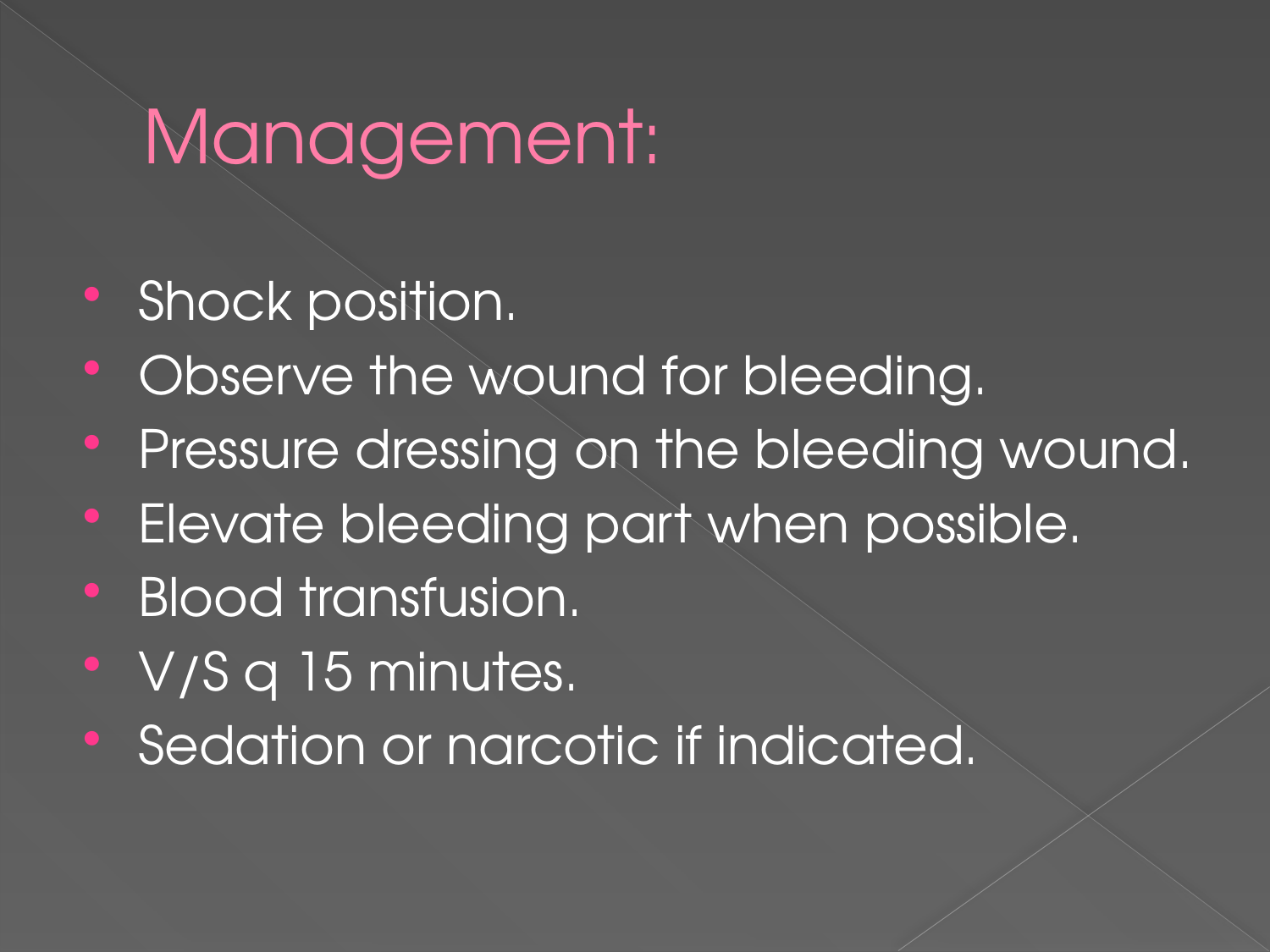

# Management:
Shock position.
Observe the wound for bleeding.
Pressure dressing on the bleeding wound.
Elevate bleeding part when possible.
Blood transfusion.
V/S q 15 minutes.
Sedation or narcotic if indicated.